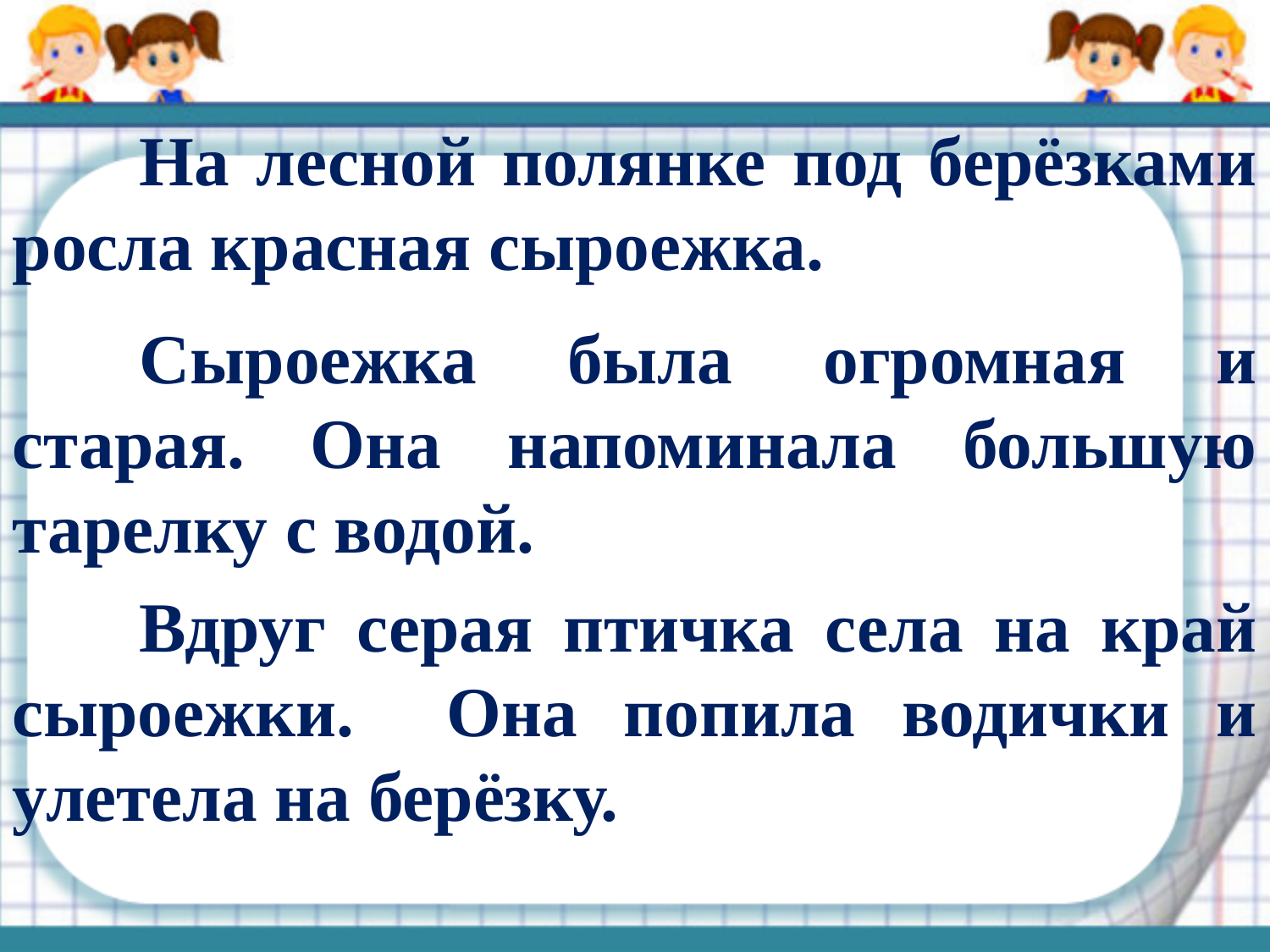

На лесной полянке под берёзками росла красная сыроежка.
	Сыроежка была огромная и старая. Она напоминала большую тарелку с водой.
	Вдруг серая птичка села на край сыроежки.  Она попила водички и улетела на берёзку.